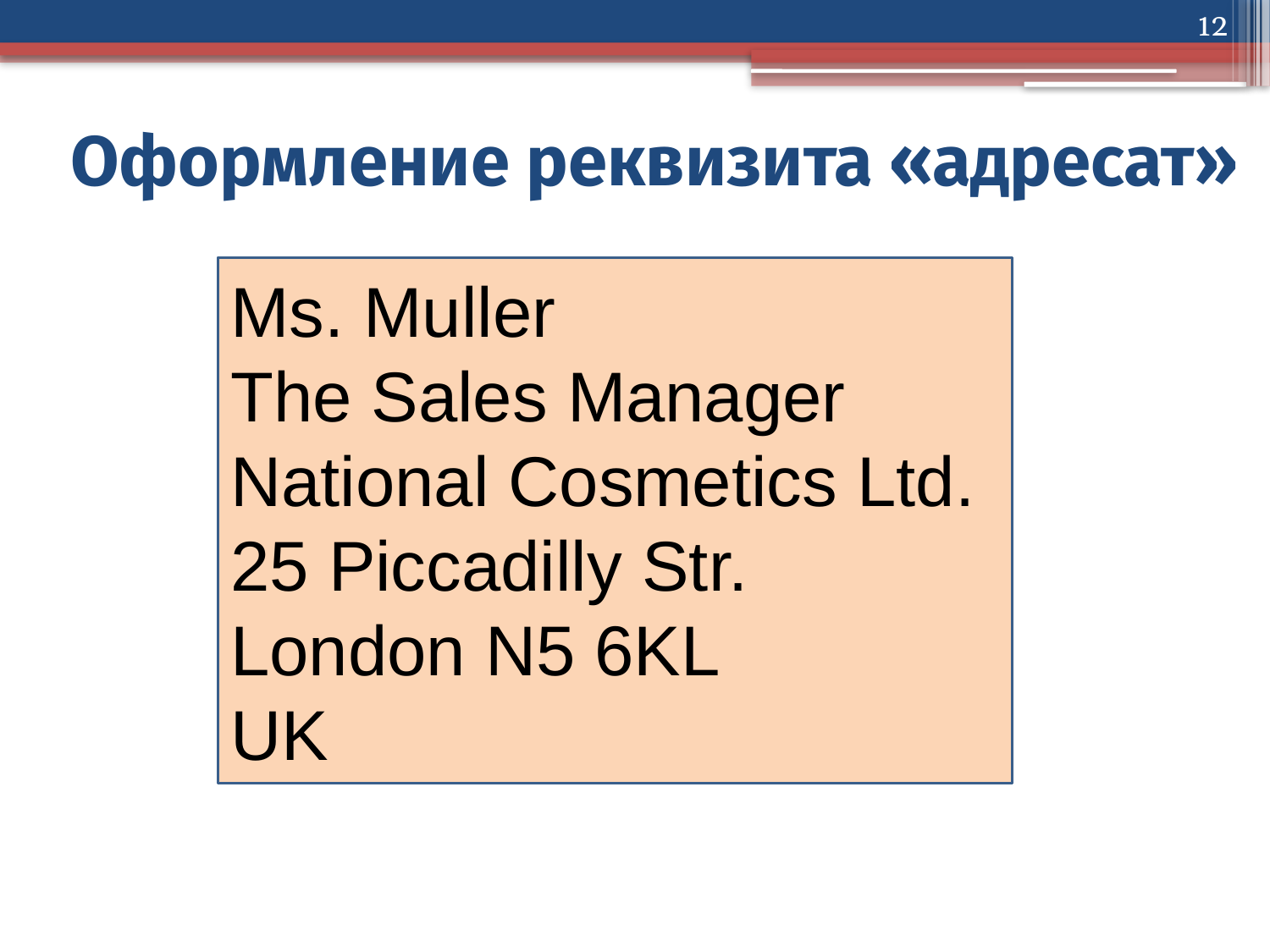

12
Оформление реквизита «адресат»

National Cosmetics Ltd.
25 Piccadilly Str.
London N5 6KL
UK

The Sales Manager
National Cosmetics Ltd.
25 Piccadilly Str.
London N5 6KL
UK
Ms. Muller
The Sales Manager
National Cosmetics Ltd.
25 Piccadilly Str.
London N5 6KL
UK